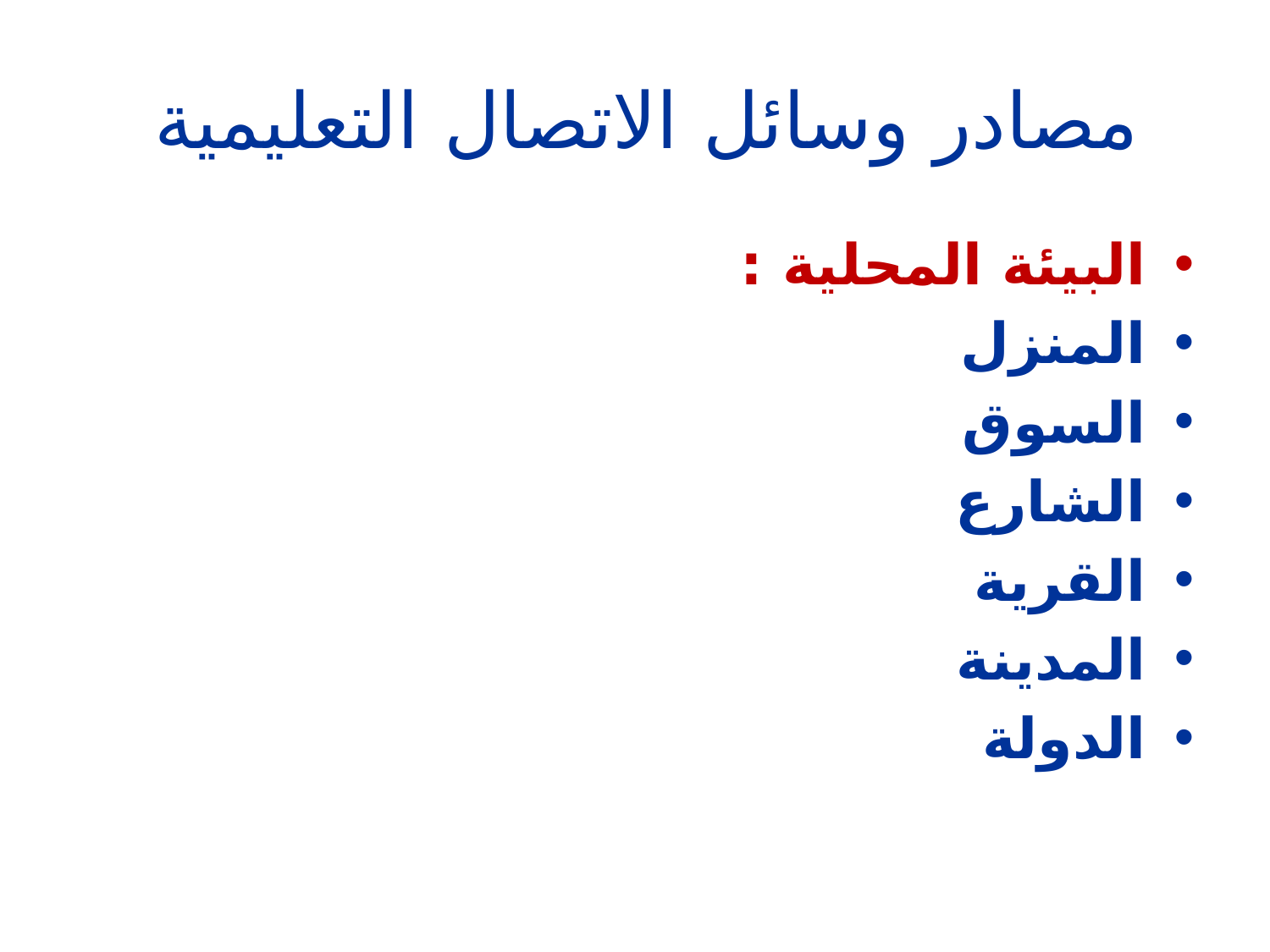

# مصادر وسائل الاتصال التعليمية
البيئة المحلية :
المنزل
السوق
الشارع
القرية
المدينة
الدولة